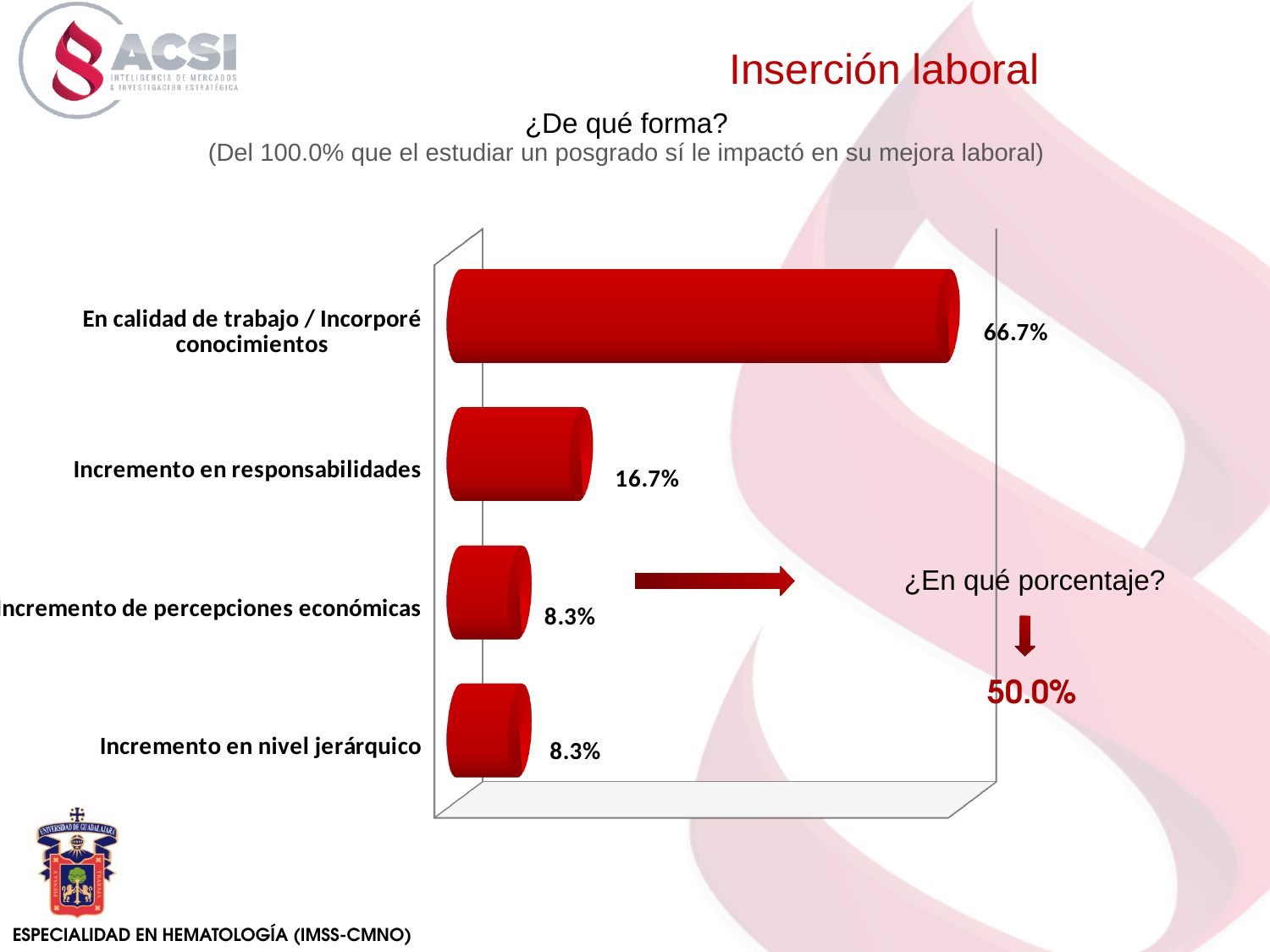

Inserción laboral
¿De qué forma?
(Del 100.0% que el estudiar un posgrado sí le impactó en su mejora laboral)

[unsupported chart]

¿En qué porcentaje?

50.0%